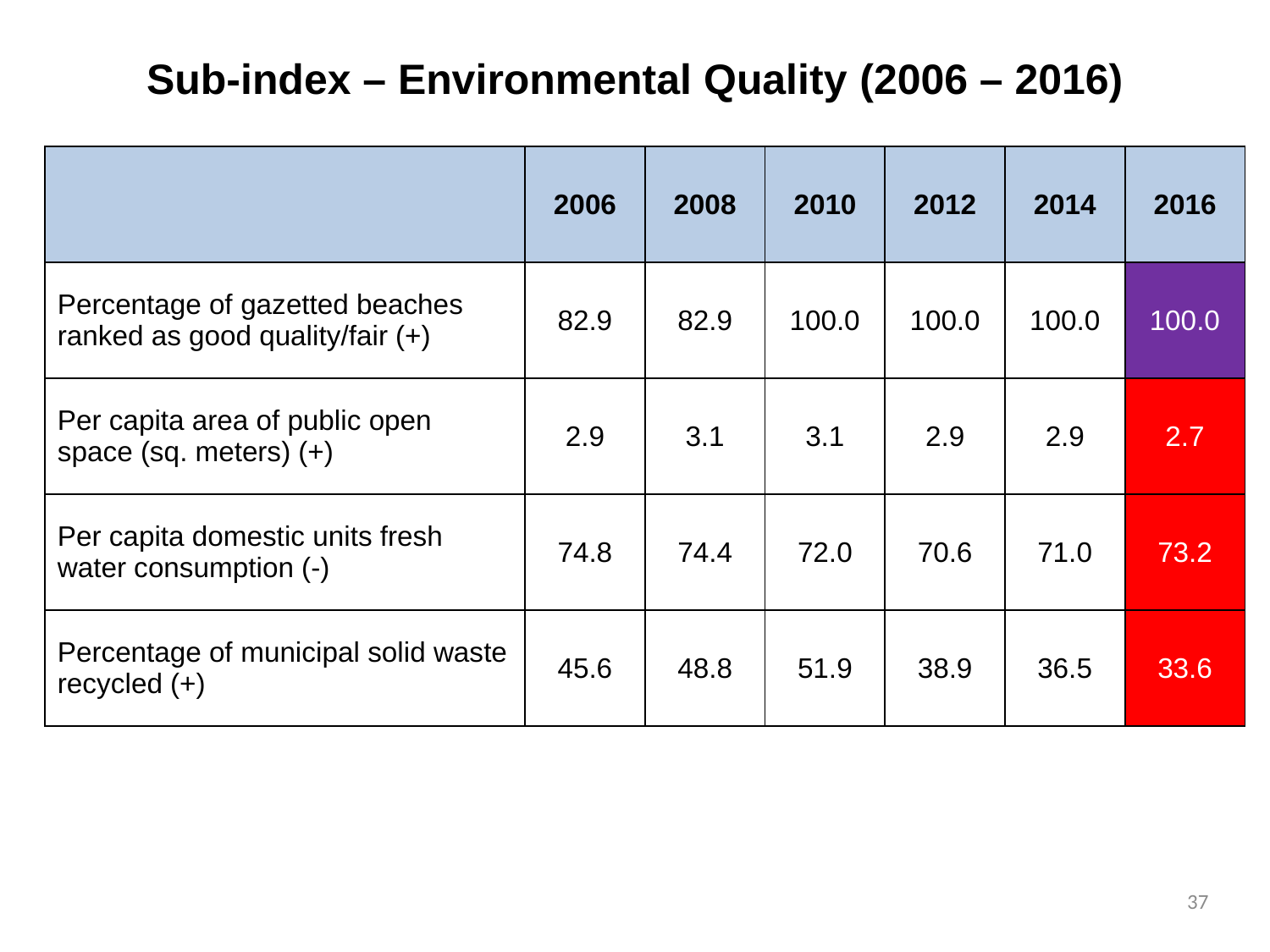

Sub-index – Environmental Quality (2006 – 2016)
|  | 2006 | 2008 | 2010 | 2012 | 2014 | 2016 |
| --- | --- | --- | --- | --- | --- | --- |
| Percentage of gazetted beaches ranked as good quality/fair (+) | 82.9 | 82.9 | 100.0 | 100.0 | 100.0 | 100.0 |
| Per capita area of public open space (sq. meters) (+) | 2.9 | 3.1 | 3.1 | 2.9 | 2.9 | 2.7 |
| Per capita domestic units fresh water consumption (-) | 74.8 | 74.4 | 72.0 | 70.6 | 71.0 | 73.2 |
| Percentage of municipal solid waste recycled (+) | 45.6 | 48.8 | 51.9 | 38.9 | 36.5 | 33.6 |
37